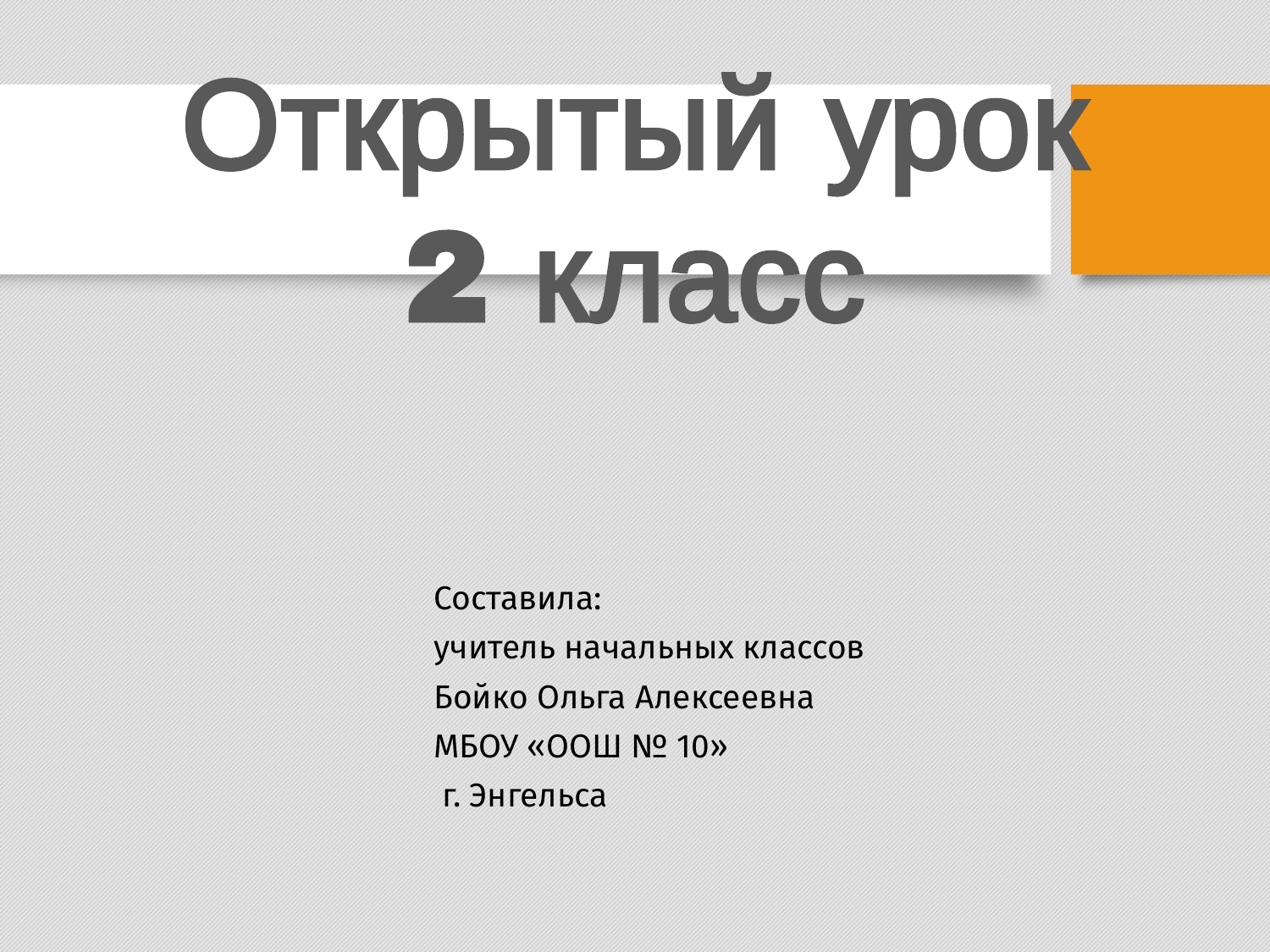

Открытый урок
2 класс

                                        Составила:
                                        учитель начальных классов
                                        Бойко Ольга Алексеевна
                                        МБОУ «ООШ № 10»
                                         г. Энгельса